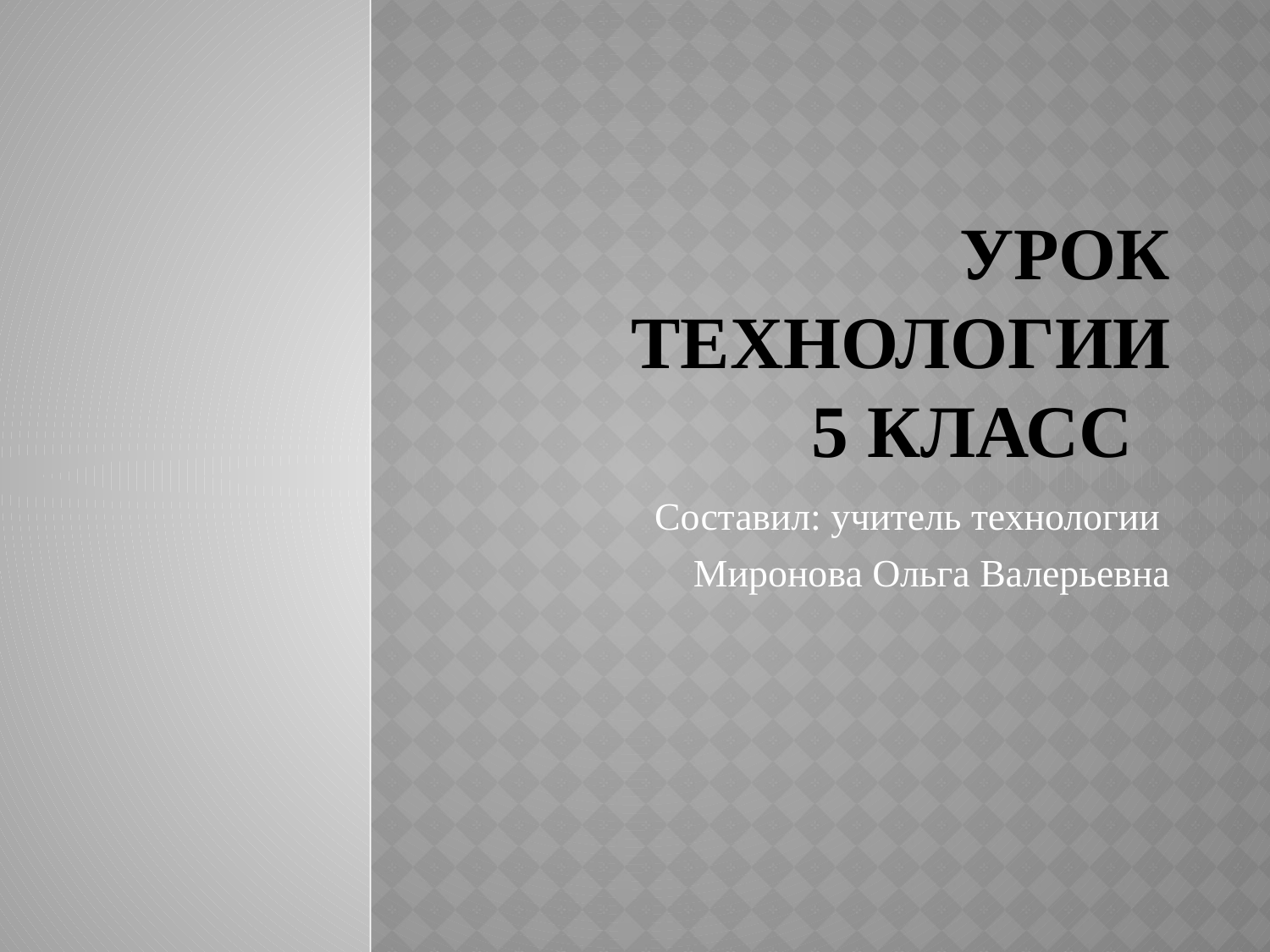

# Урок технологии 5 класс
Составил: учитель технологии
Миронова Ольга Валерьевна